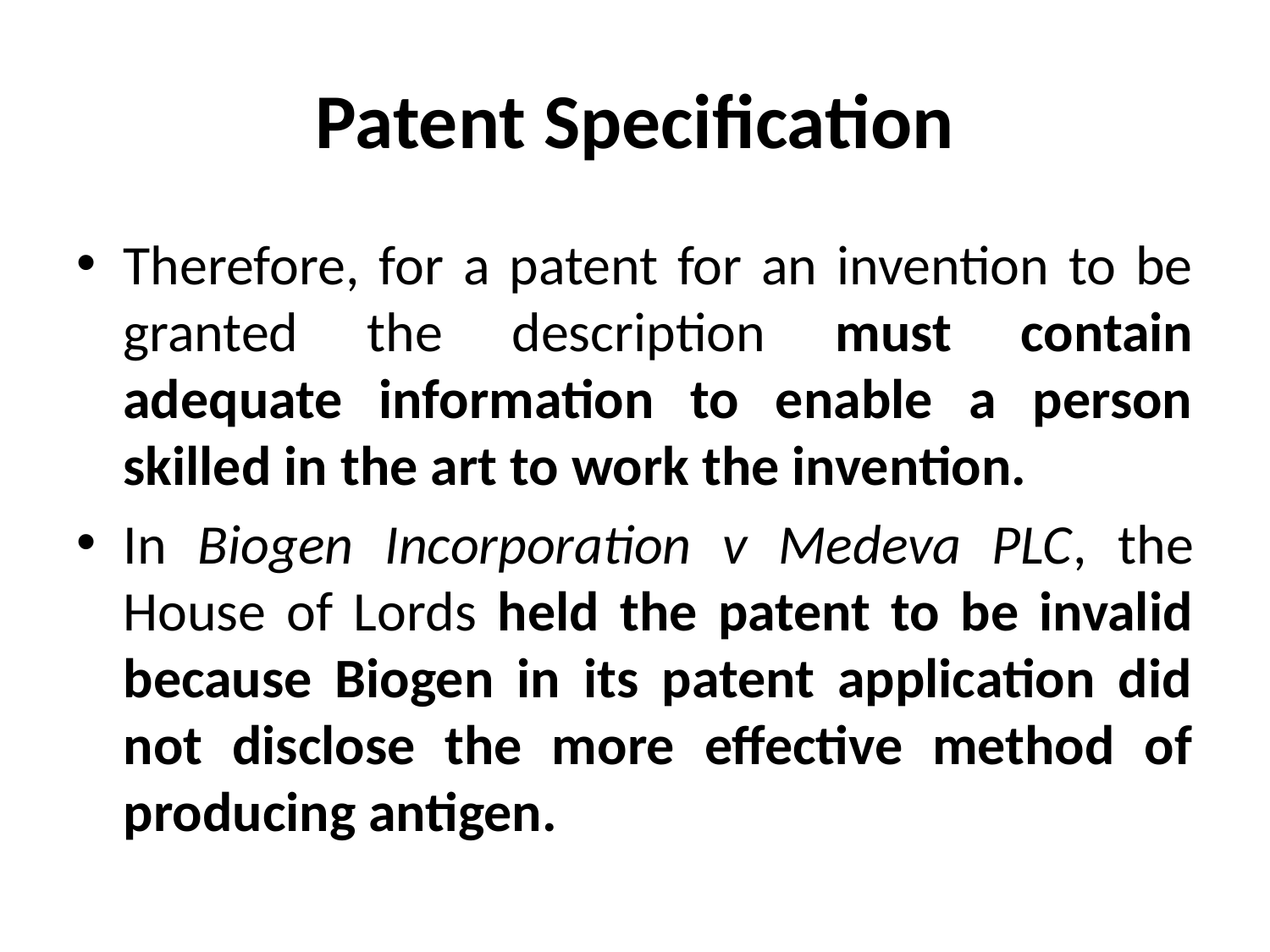

# Patent Specification
Therefore, for a patent for an invention to be granted the description must contain adequate information to enable a person skilled in the art to work the invention.
In Biogen Incorporation v Medeva PLC, the House of Lords held the patent to be invalid because Biogen in its patent application did not disclose the more effective method of producing antigen.